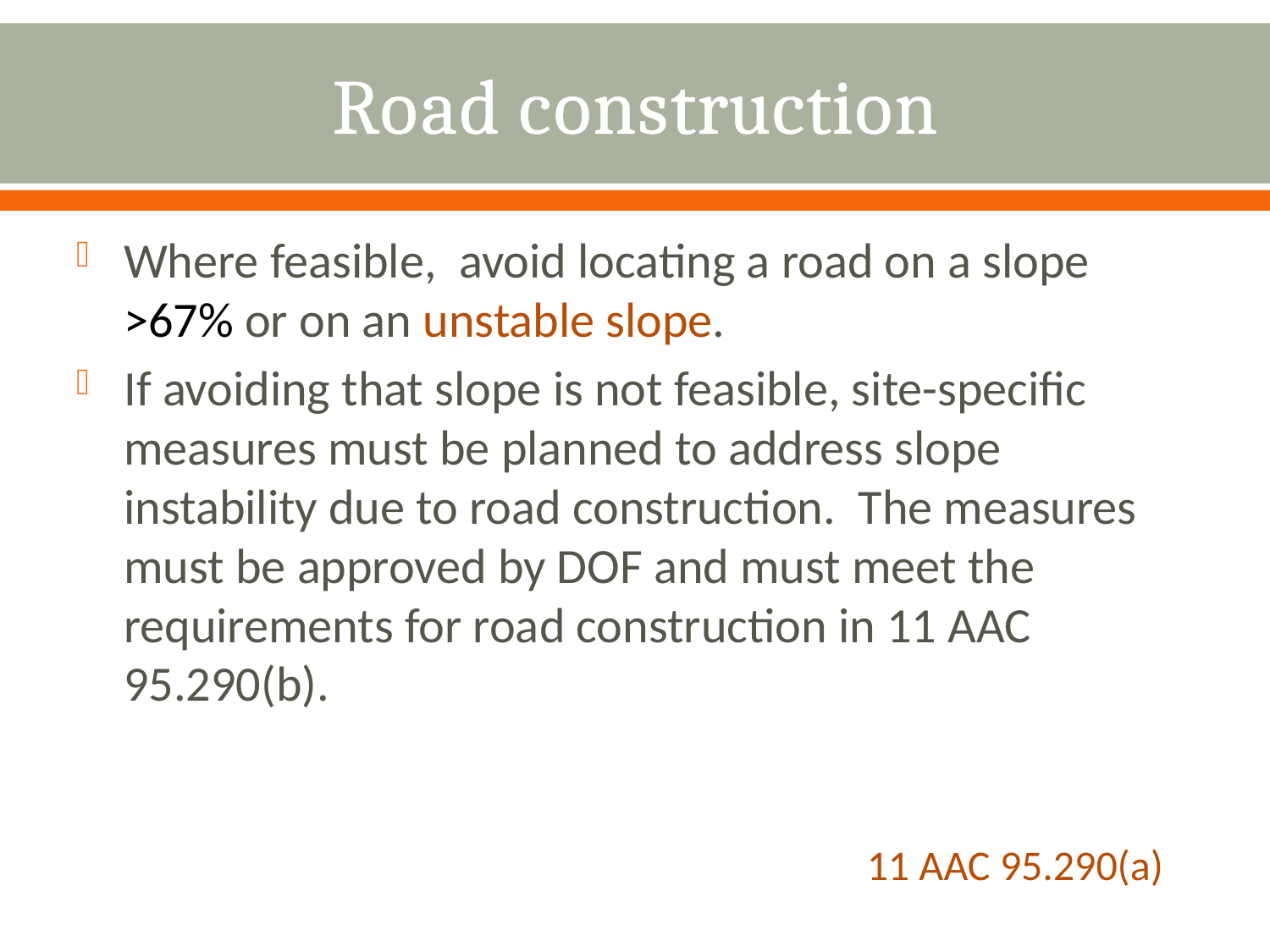

# Road construction
Where feasible,  avoid locating a road on a slope >67% or on an unstable slope.
If avoiding that slope is not feasible, site-specific measures must be planned to address slope instability due to road construction.  The measures must be approved by DOF and must meet the requirements for road construction in 11 AAC 95.290(b).

						   11 AAC 95.290(a)